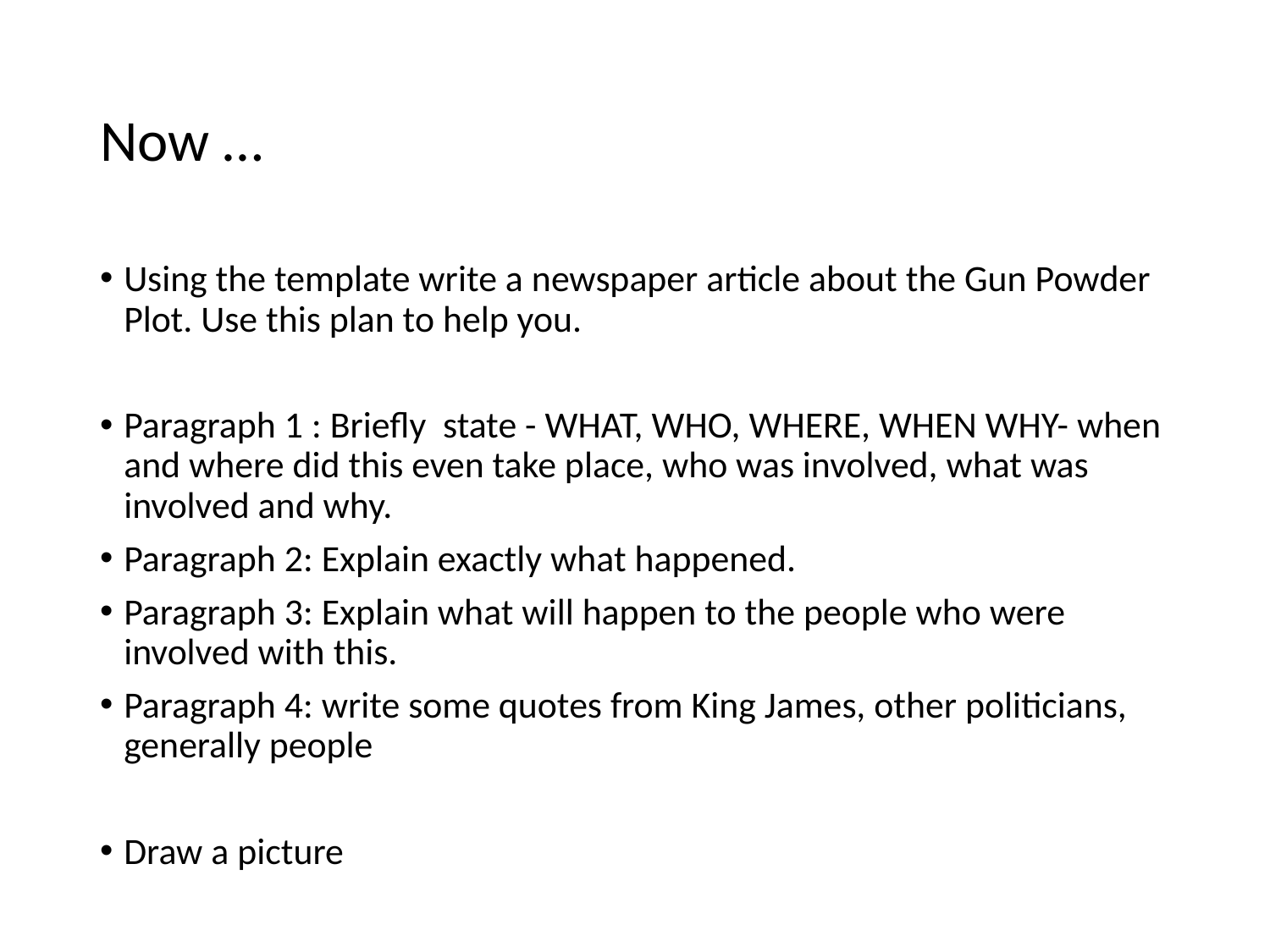

# Now …
Using the template write a newspaper article about the Gun Powder Plot. Use this plan to help you.

Paragraph 1 : Briefly  state - WHAT, WHO, WHERE, WHEN WHY- when and where did this even take place, who was involved, what was involved and why.
Paragraph 2: Explain exactly what happened.
Paragraph 3: Explain what will happen to the people who were involved with this.
Paragraph 4: write some quotes from King James, other politicians, generally people

Draw a picture